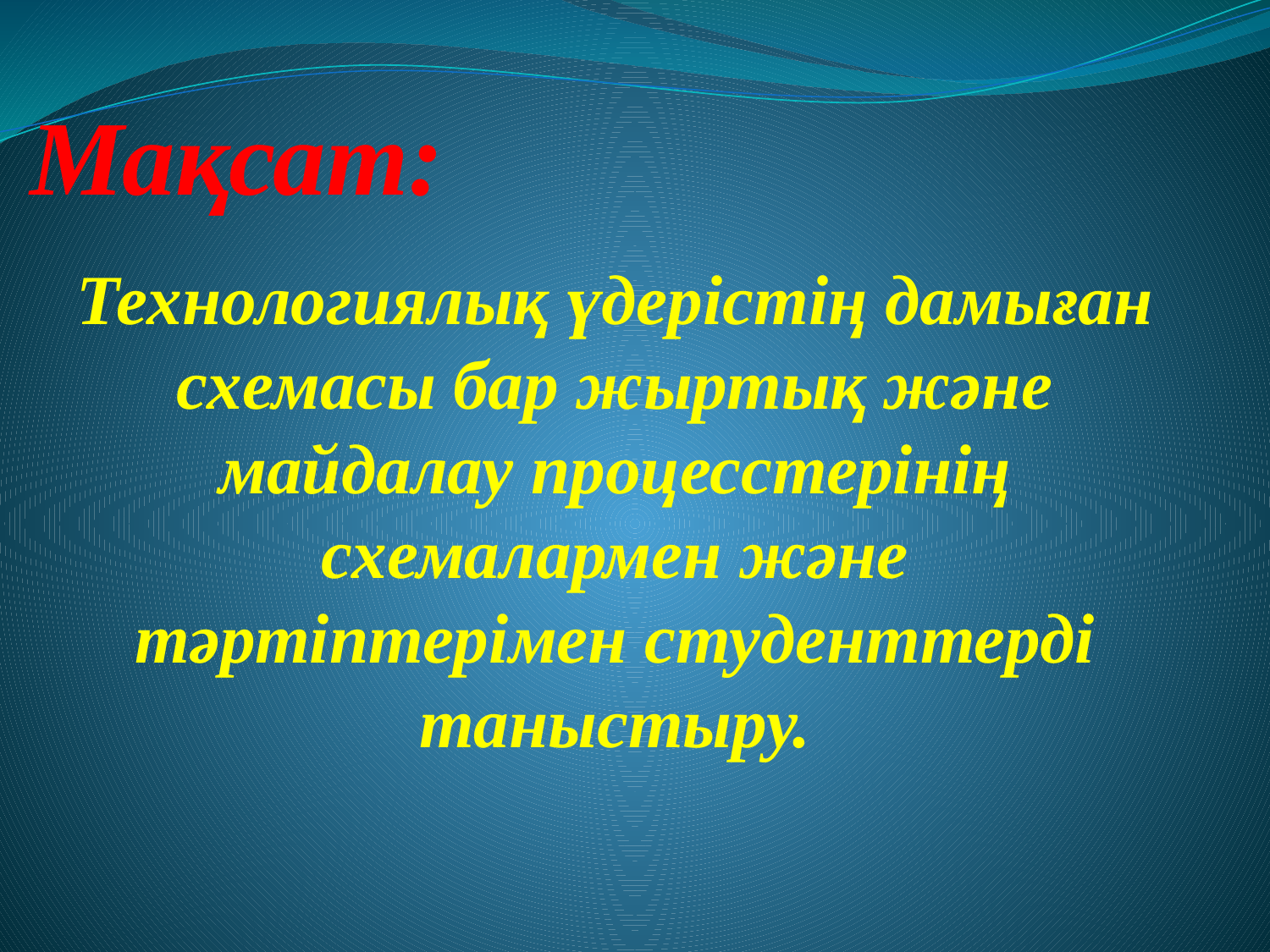

# Мақсат:
Технологиялық үдерiстiң дамыған схемасы бар жыртық және майдалау процесстерiнiң схемалармен және тәртiптерiмен студенттерді таныстыру.